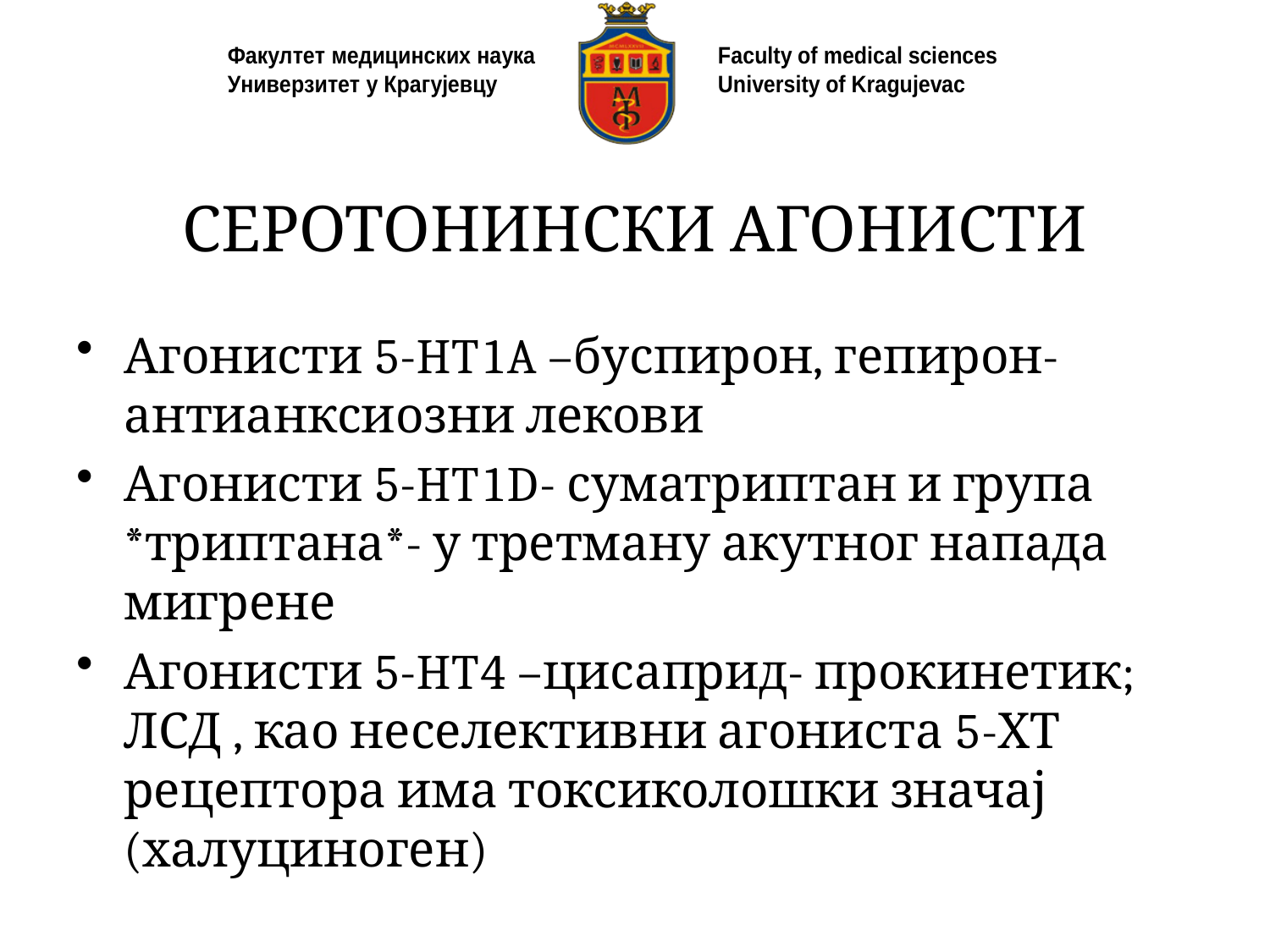

# СЕРОТОНИНСКИ АГОНИСТИ
Агонисти 5-HT1A –буспирон, гепирон- антианксиозни лекови
Агонисти 5-HT1D- суматриптан и група *триптана*- у третману акутног напада мигрене
Агонисти 5-HT4 –цисаприд- прокинетик; ЛСД , као неселективни агониста 5-ХТ рецептора има токсиколошки значај (халуциноген)